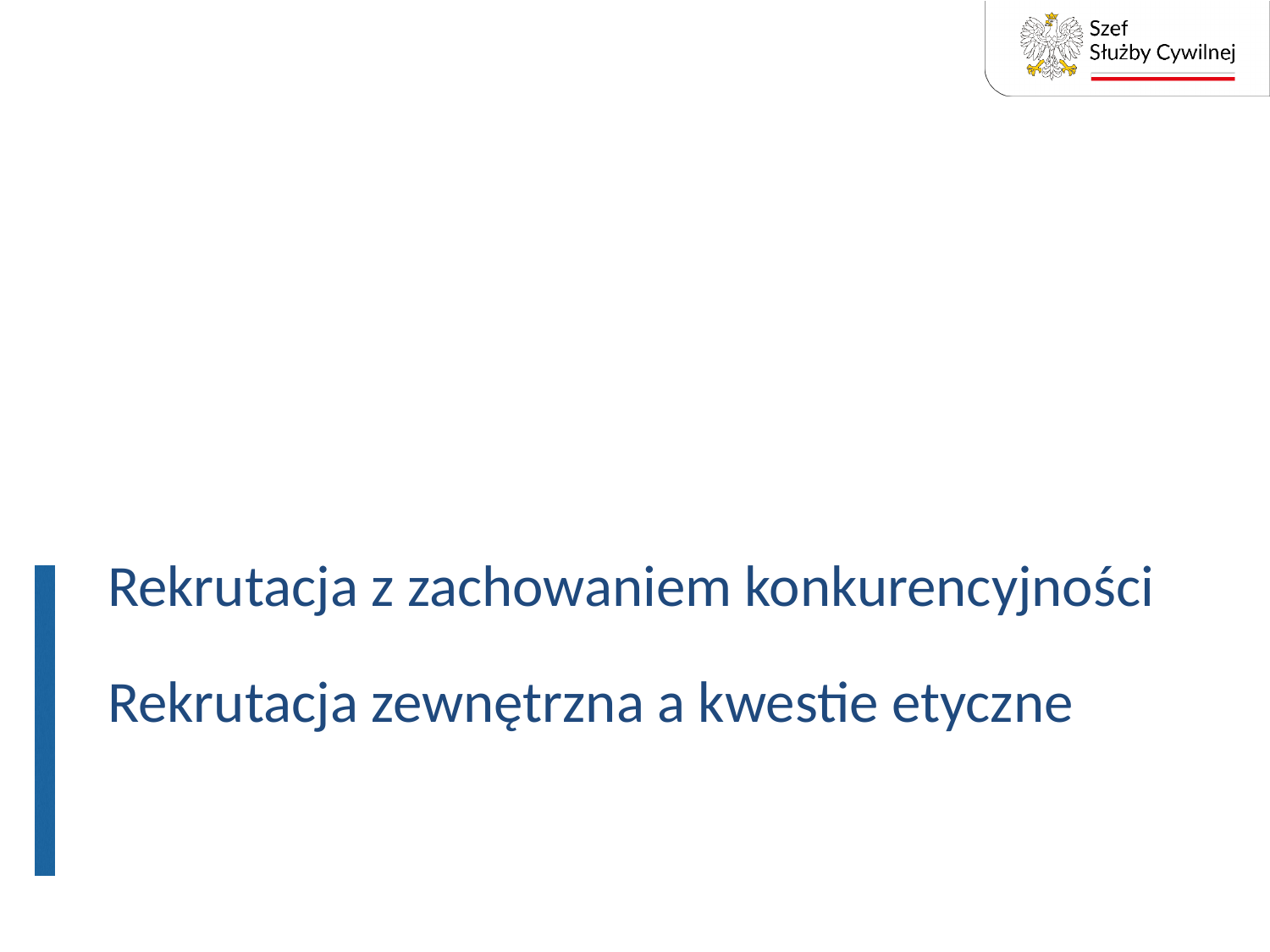

# Rekrutacja z zachowaniem konkurencyjności Rekrutacja zewnętrzna a kwestie etyczne